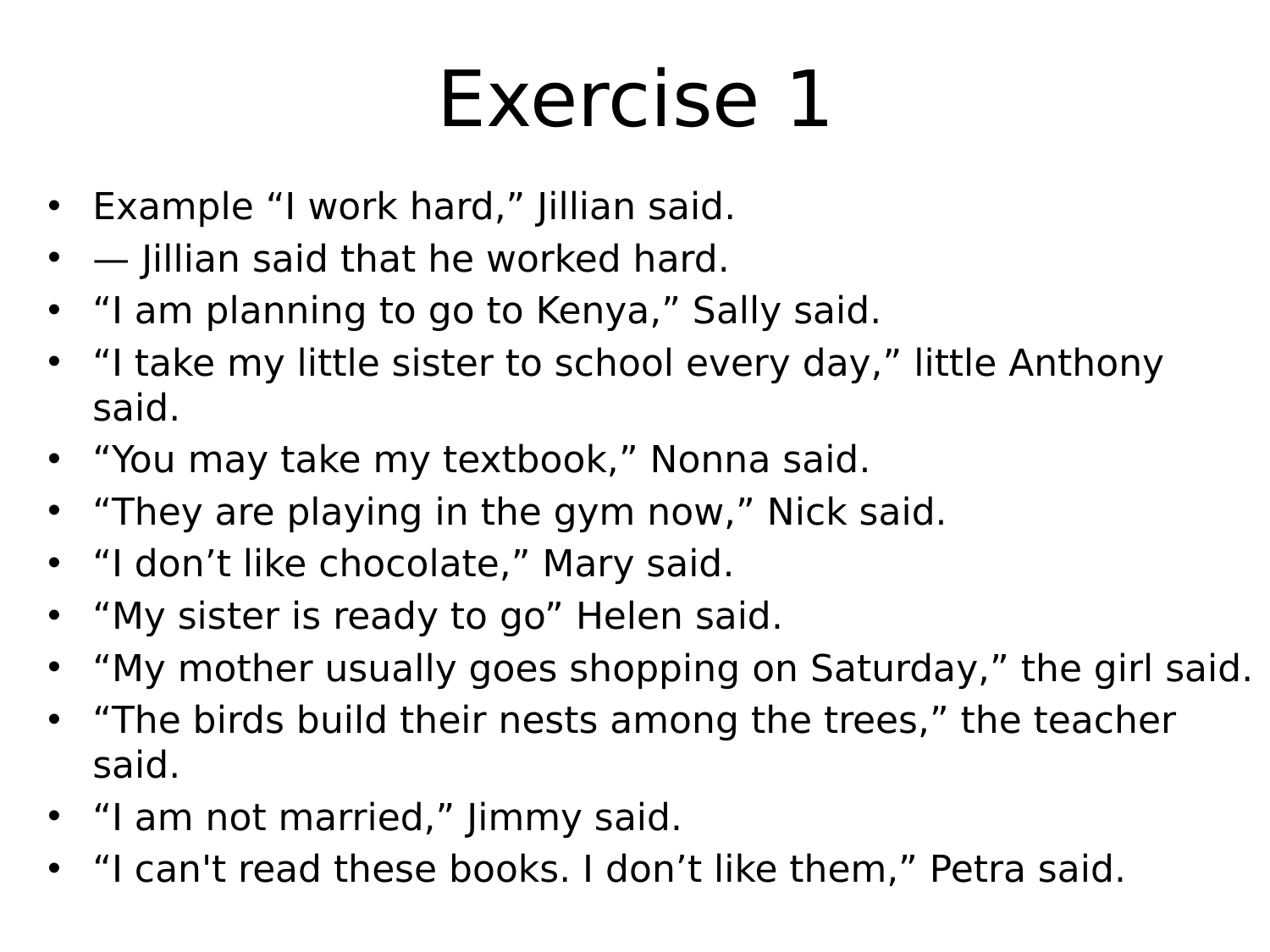

# Exercise 1
Example “I work hard,” Jillian said.
— Jillian said that he worked hard.
“I am planning to go to Kenya,” Sally said.
“I take my little sister to school every day,” little Anthony said.
“You may take my textbook,” Nonna said.
“They are playing in the gym now,” Nick said.
“I don’t like chocolate,” Mary said.
“My sister is ready to go” Helen said.
“My mother usually goes shopping on Saturday,” the girl said.
“The birds build their nests among the trees,” the teacher said.
“I am not married,” Jimmy said.
“I can't read these books. I don’t like them,” Petra said.